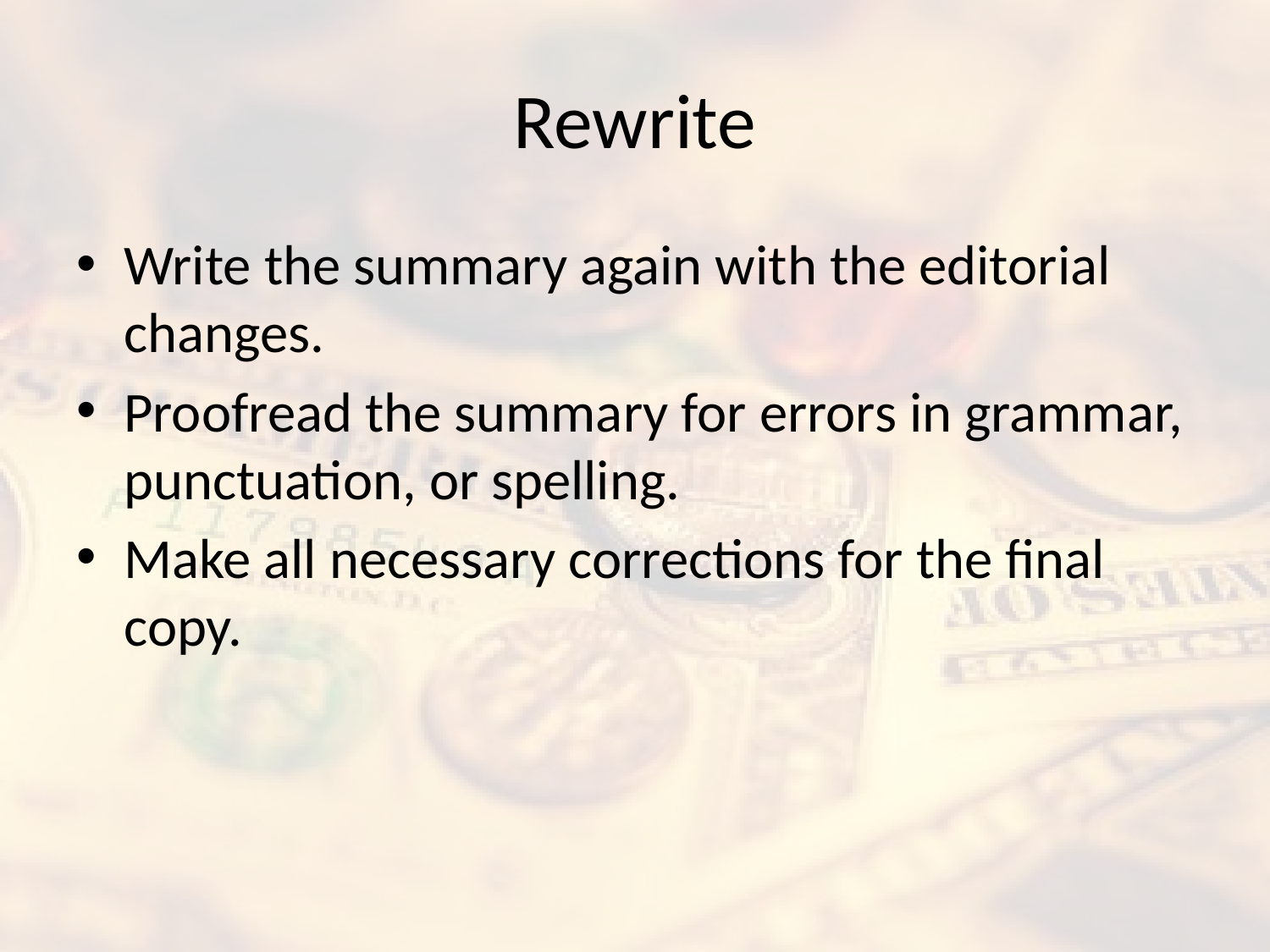

# Rewrite
Write the summary again with the editorial changes.
Proofread the summary for errors in grammar, punctuation, or spelling.
Make all necessary corrections for the final copy.